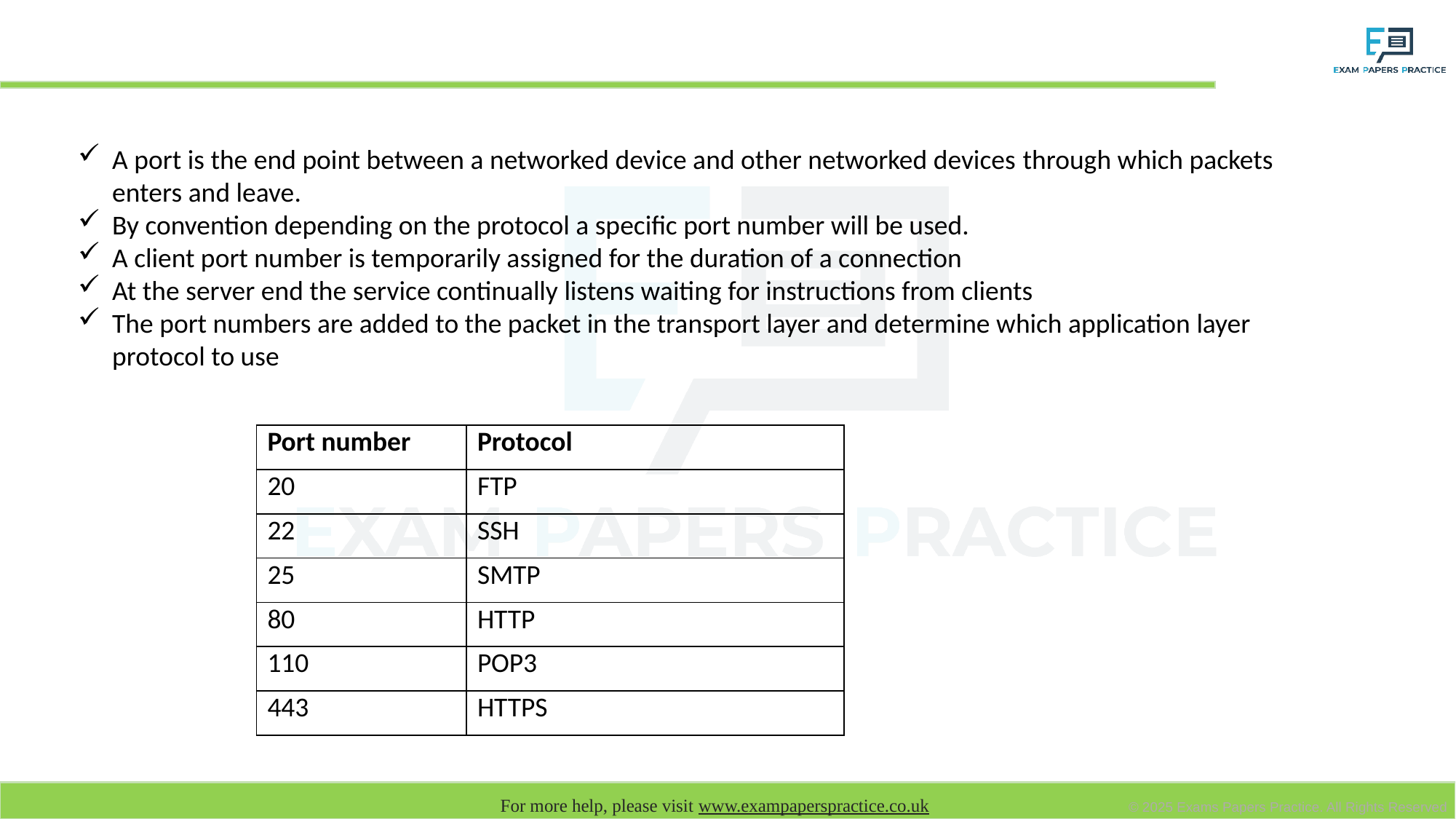

# Ports
A port is the end point between a networked device and other networked devices through which packets enters and leave.
By convention depending on the protocol a specific port number will be used.
A client port number is temporarily assigned for the duration of a connection
At the server end the service continually listens waiting for instructions from clients
The port numbers are added to the packet in the transport layer and determine which application layer protocol to use
| Port number | Protocol |
| --- | --- |
| 20 | FTP |
| 22 | SSH |
| 25 | SMTP |
| 80 | HTTP |
| 110 | POP3 |
| 443 | HTTPS |